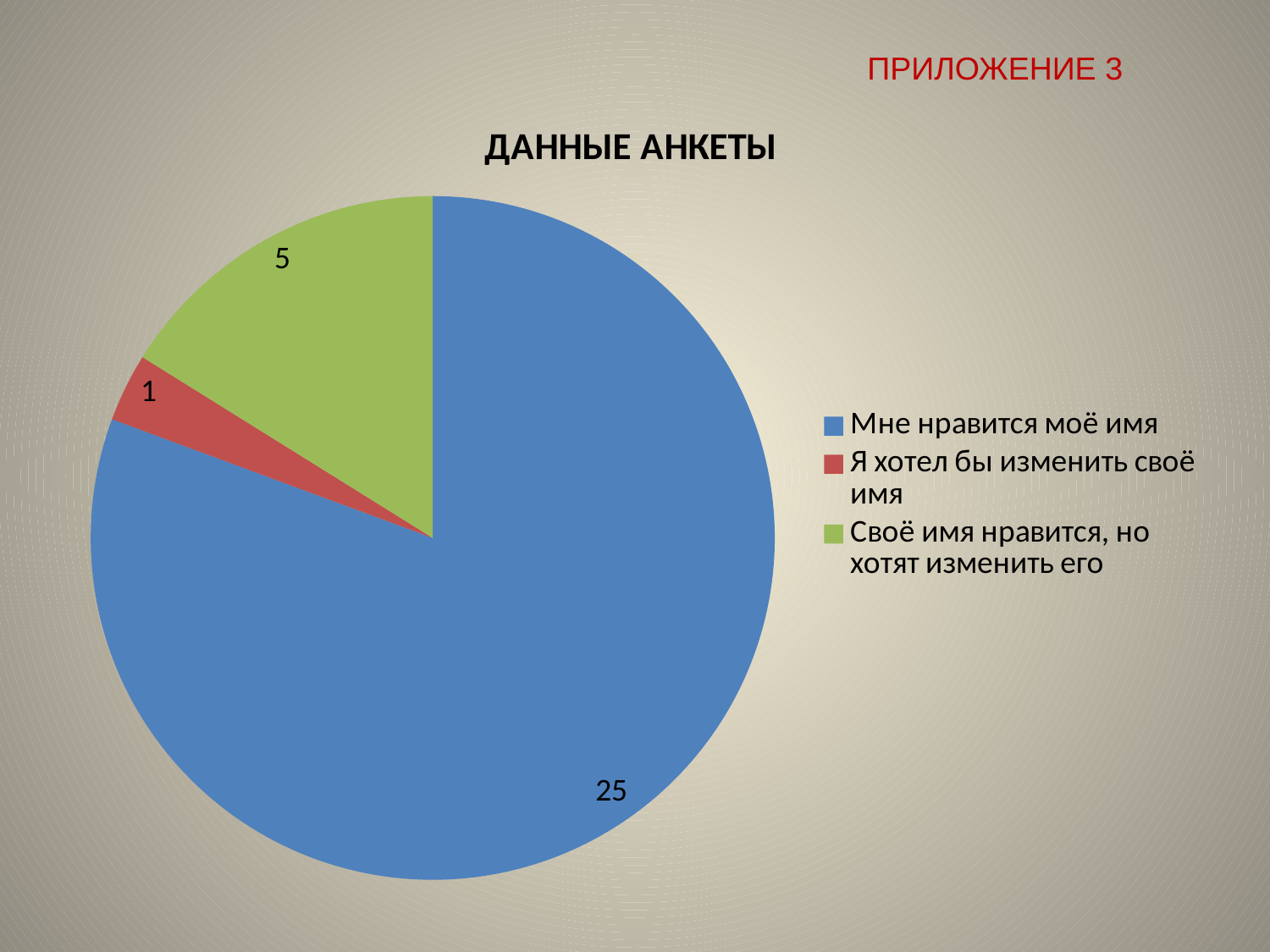

# ПРИЛОЖЕНИЕ 3

### Chart:

| Category | ДАННЫЕ АНКЕТЫ |
|---|---|
| Мне нравится моё имя | 25.0 |
| Я хотел бы изменить своё имя | 1.0 |
| Своё имя нравится, но хотят изменить его | 5.0 |